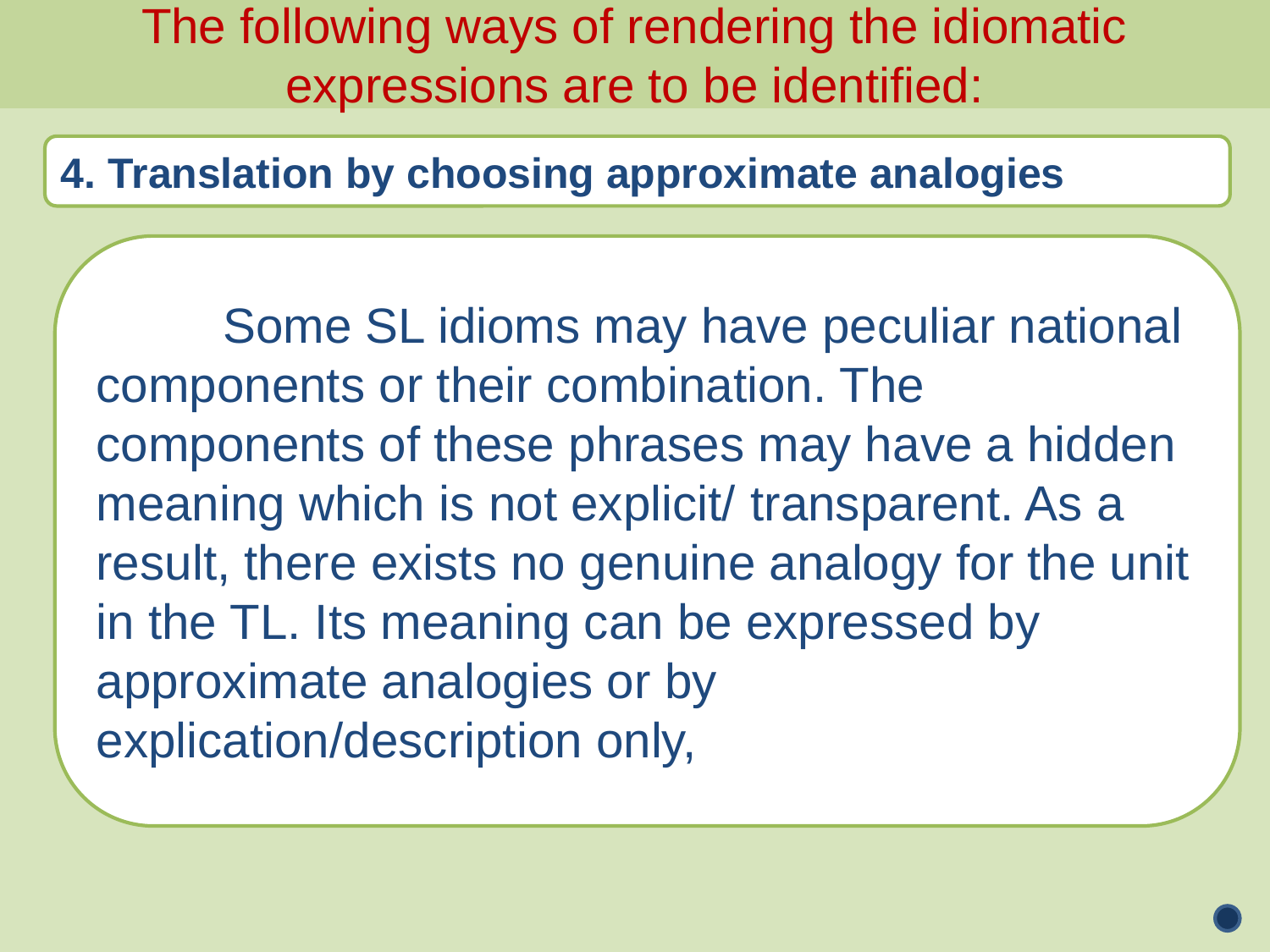

The following ways of rendering the idiomatic expressions are to be identified:
4. Translation by choosing approximate analogies
	Some SL idioms may have peculiar national components or their combination. The components of these phrases may have a hidden meaning which is not explicit/ transparent. As a result, there exists no genuine analogy for the unit in the TL. Its meaning can be expressed by approximate analogies or by explication/description only,